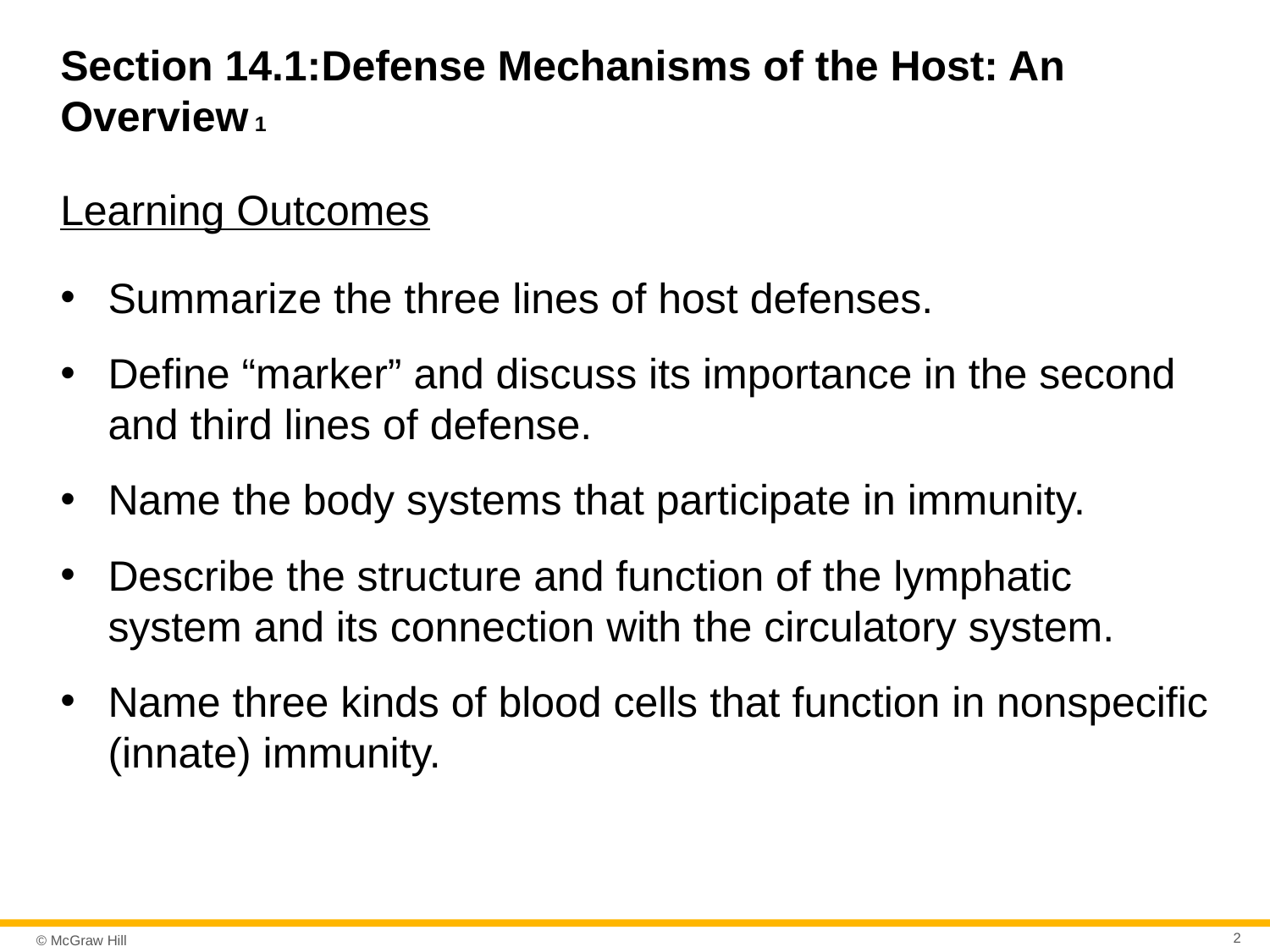

# Section 14.1:Defense Mechanisms of the Host: An Overview 1
Learning Outcomes
Summarize the three lines of host defenses.
Define “marker” and discuss its importance in the second and third lines of defense.
Name the body systems that participate in immunity.
Describe the structure and function of the lymphatic system and its connection with the circulatory system.
Name three kinds of blood cells that function in nonspecific (innate) immunity.